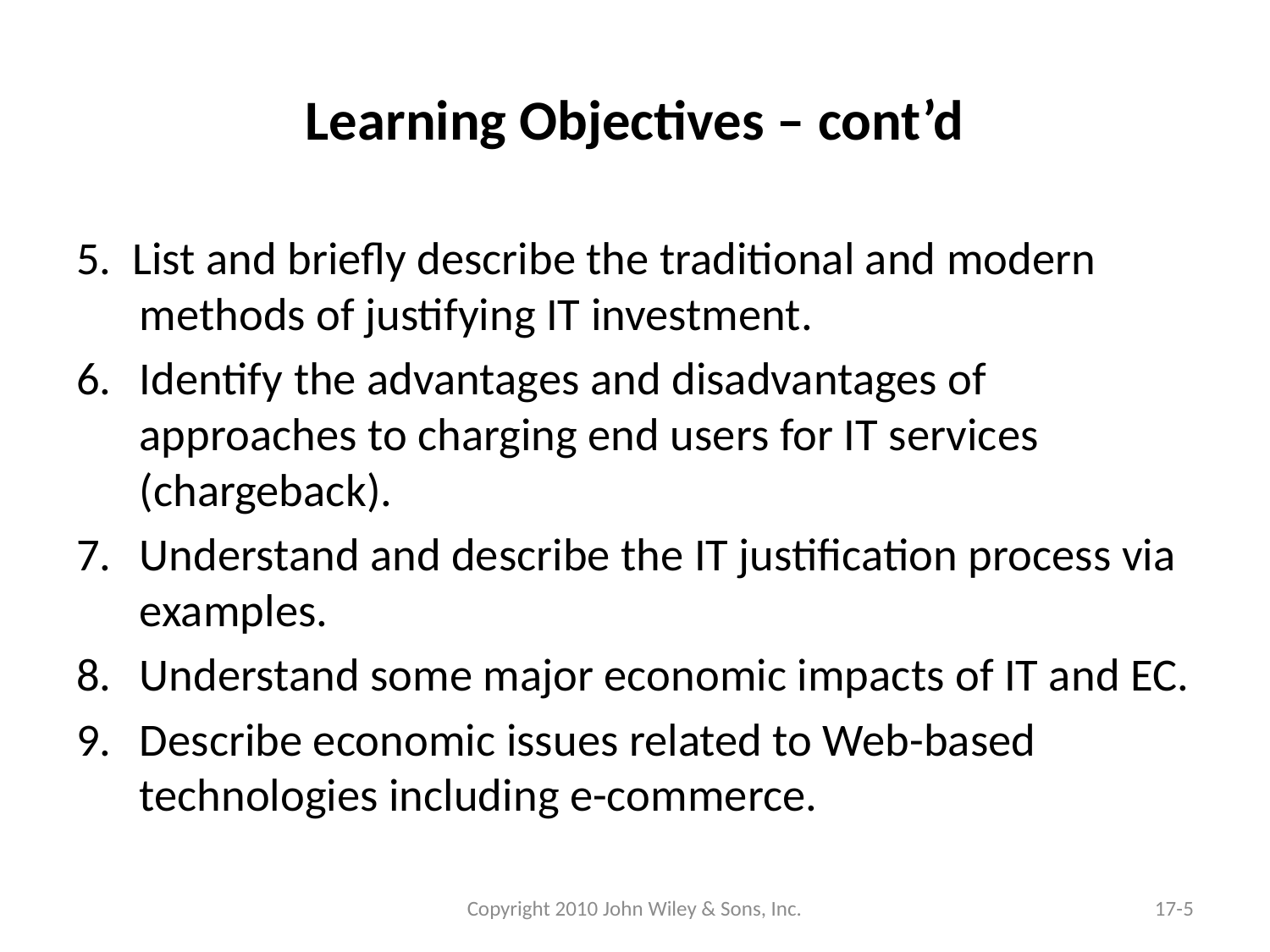

# Learning Objectives – cont’d
5.  List and briefly describe the traditional and modern methods of justifying IT investment.
Identify the advantages and disadvantages of approaches to charging end users for IT services (chargeback).
Understand and describe the IT justification process via examples.
Understand some major economic impacts of IT and EC.
Describe economic issues related to Web-based technologies including e-commerce.

Copyright 2010 John Wiley & Sons, Inc.
17-5